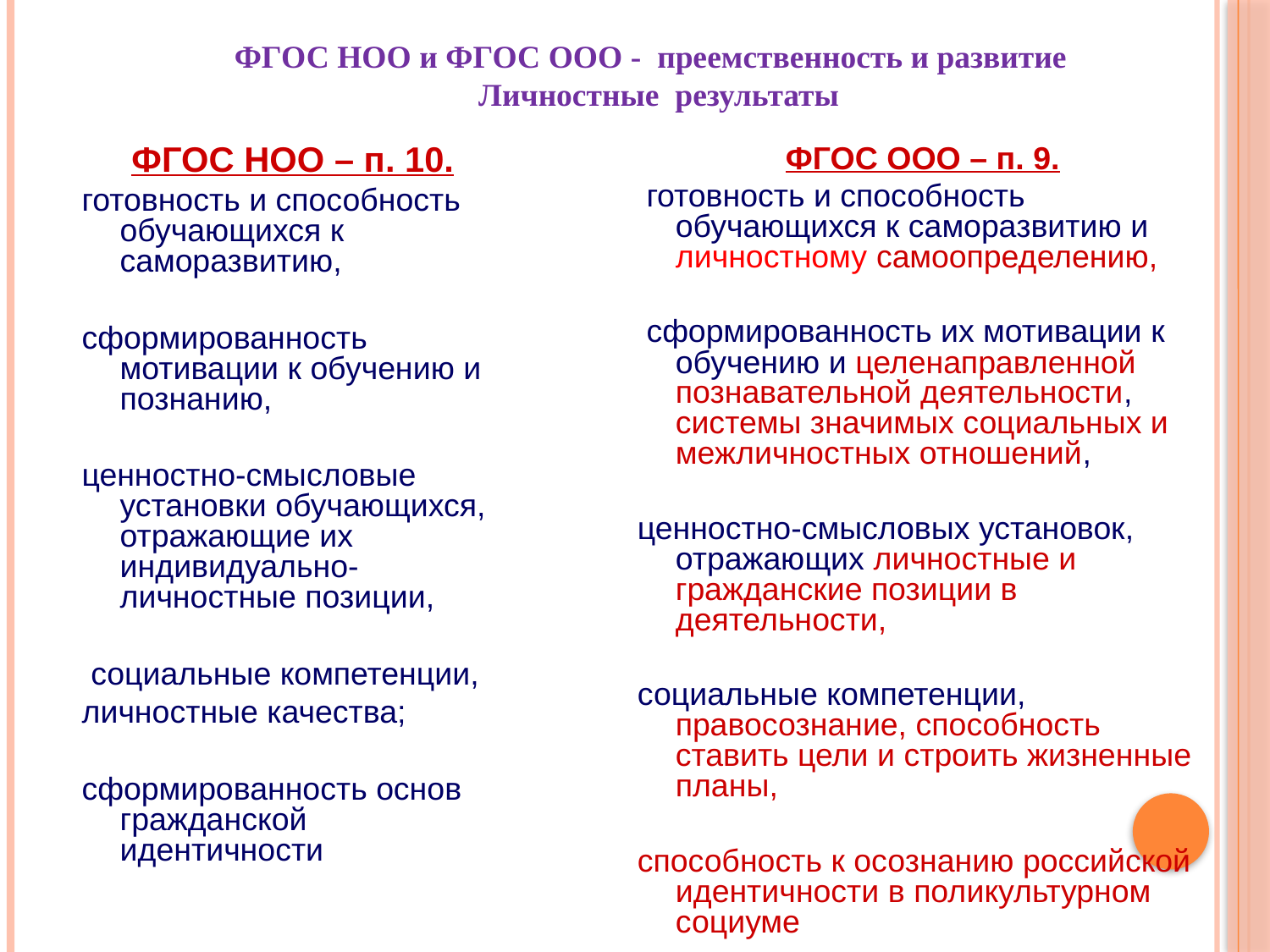

ФГОС НОО и ФГОС ООО -  преемственность и развитие
 Личностные  результаты
ФГОС НОО – п. 10.
готовность и способность обучающихся к саморазвитию,

сформированность мотивации к обучению и познанию,

ценностно-смысловые установки обучающихся, отражающие их индивидуально-личностные позиции,

 социальные компетенции,
личностные качества;

сформированность основ гражданской идентичности
ФГОС ООО – п. 9.
 готовность и способность обучающихся к саморазвитию и личностному самоопределению,

 сформированность их мотивации к обучению и целенаправленной познавательной деятельности, системы значимых социальных и межличностных отношений,

ценностно-смысловых установок, отражающих личностные и гражданские позиции в деятельности,

социальные компетенции, правосознание, способность ставить цели и строить жизненные планы,

способность к осознанию российской идентичности в поликультурном социуме